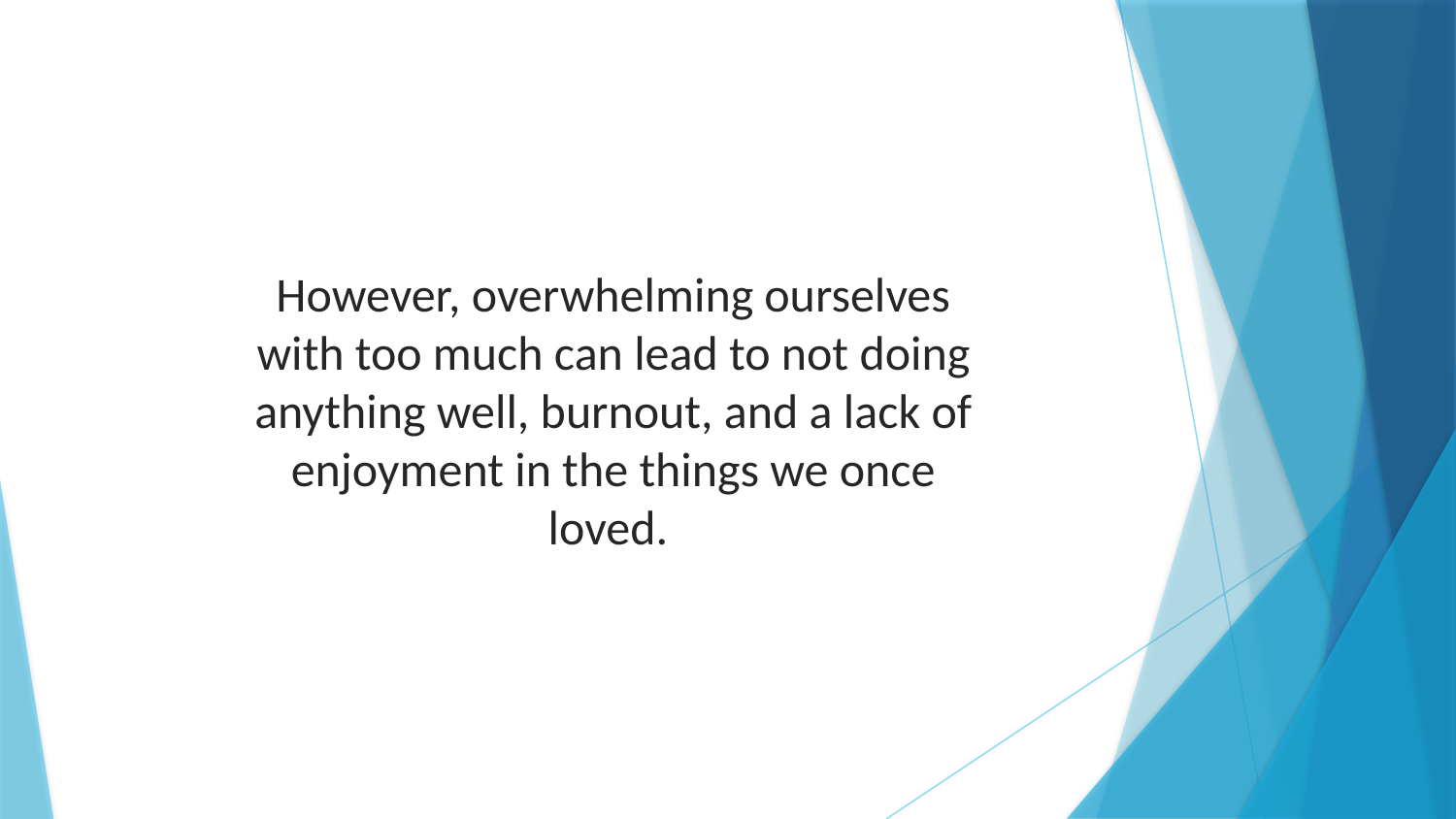

However, overwhelming ourselves with too much can lead to not doing anything well, burnout, and a lack of enjoyment in the things we once loved.